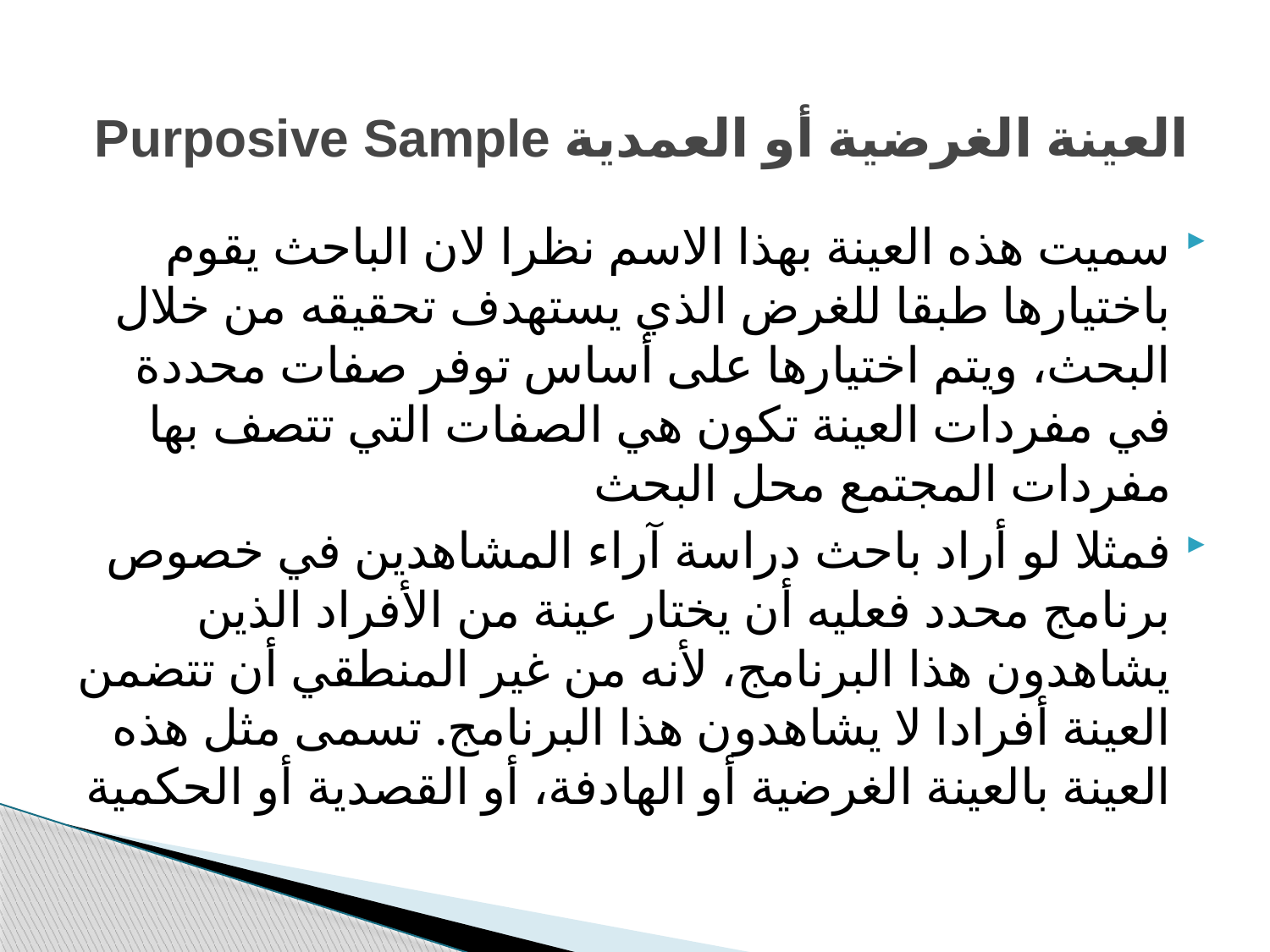

# العينة الغرضية أو العمدية Purposive Sample
سميت هذه العينة بهذا الاسم نظرا لان الباحث يقوم باختيارها طبقا للغرض الذي يستهدف تحقيقه من خلال البحث، ويتم اختيارها على أساس توفر صفات محددة في مفردات العينة تكون هي الصفات التي تتصف بها مفردات المجتمع محل البحث
فمثلا لو أراد باحث دراسة آراء المشاهدين في خصوص برنامج محدد فعليه أن يختار عينة من الأفراد الذين يشاهدون هذا البرنامج، لأنه من غير المنطقي أن تتضمن العينة أفرادا لا يشاهدون هذا البرنامج. تسمى مثل هذه العينة بالعينة الغرضية أو الهادفة، أو القصدية أو الحكمية